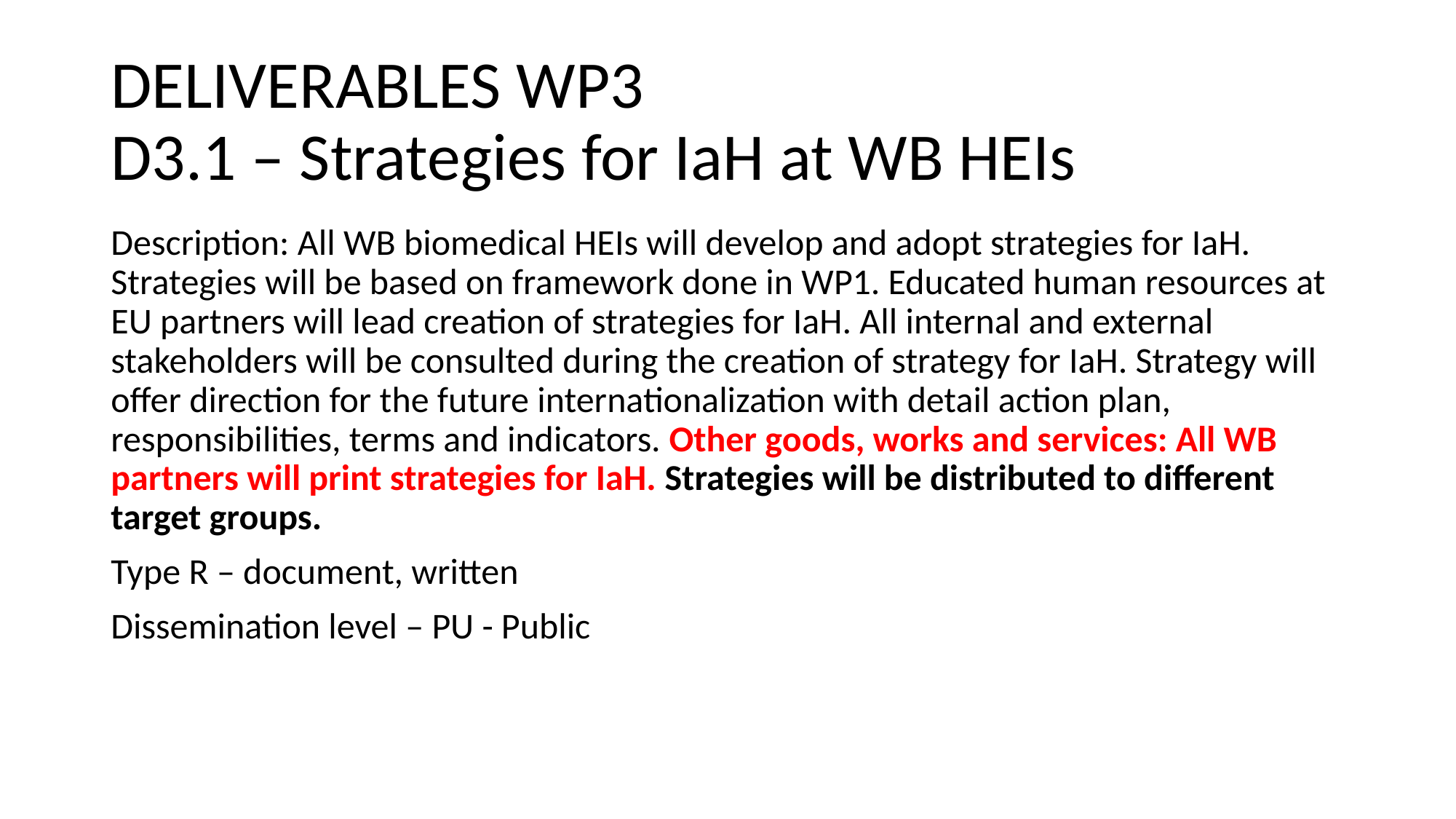

# DELIVERABLES WP3 D3.1 – Strategies for IaH at WB HEIs
Description: All WB biomedical HEIs will develop and adopt strategies for IaH. Strategies will be based on framework done in WP1. Educated human resources at EU partners will lead creation of strategies for IaH. All internal and external stakeholders will be consulted during the creation of strategy for IaH. Strategy will offer direction for the future internationalization with detail action plan, responsibilities, terms and indicators. Other goods, works and services: All WB partners will print strategies for IaH. Strategies will be distributed to different target groups.
Type R – document, written
Dissemination level – PU - Public